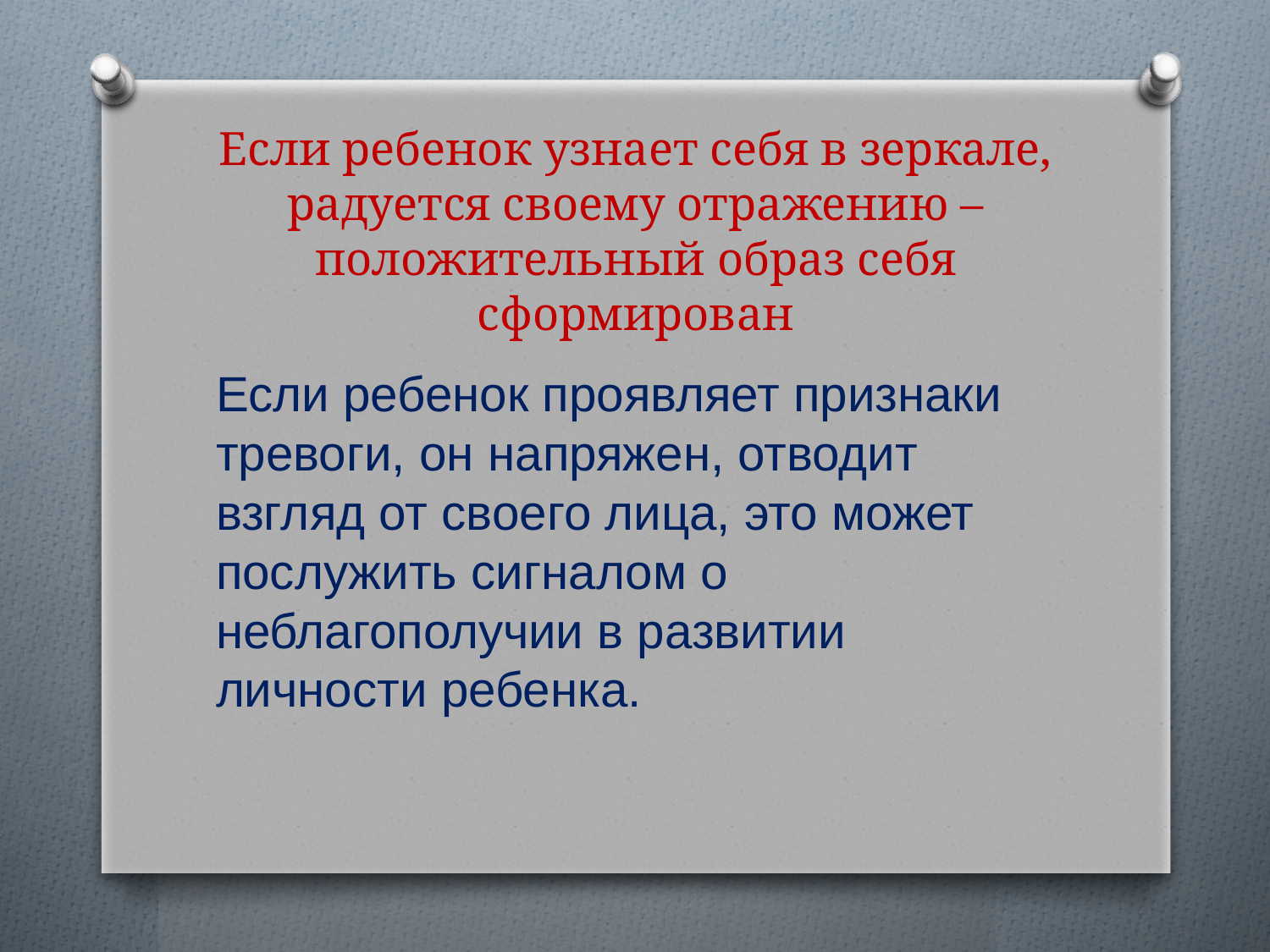

# Если ребенок узнает себя в зеркале, радуется своему отражению – положительный образ себя сформирован
Если ребенок проявляет признаки тревоги, он напряжен, отводит взгляд от своего лица, это может послужить сигналом о неблагополучии в развитии личности ребенка.